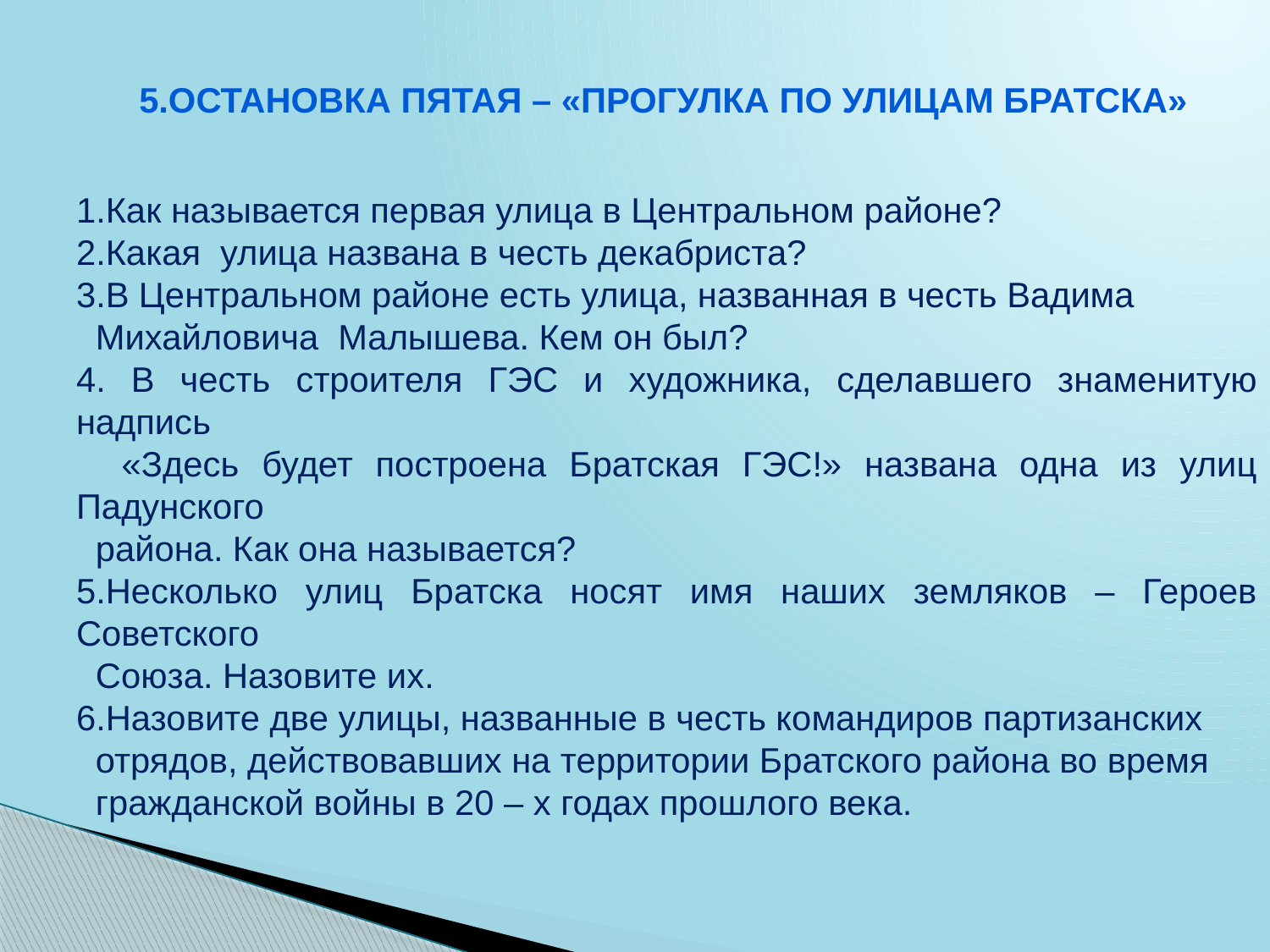

5.Остановка пятая – «Прогулка по улицам Братска»

1.Как называется первая улица в Центральном районе?
2.Какая  улица названа в честь декабриста?
3.В Центральном районе есть улица, названная в честь Вадима
  Михайловича  Малышева. Кем он был?
4. В честь строителя ГЭС и художника, сделавшего знаменитую надпись
  «Здесь будет построена Братская ГЭС!» названа одна из улиц Падунского
  района. Как она называется?
5.Несколько улиц Братска носят имя наших земляков – Героев Советского
  Союза. Назовите их.
6.Назовите две улицы, названные в честь командиров партизанских
  отрядов, действовавших на территории Братского района во время
  гражданской войны в 20 – х годах прошлого века.